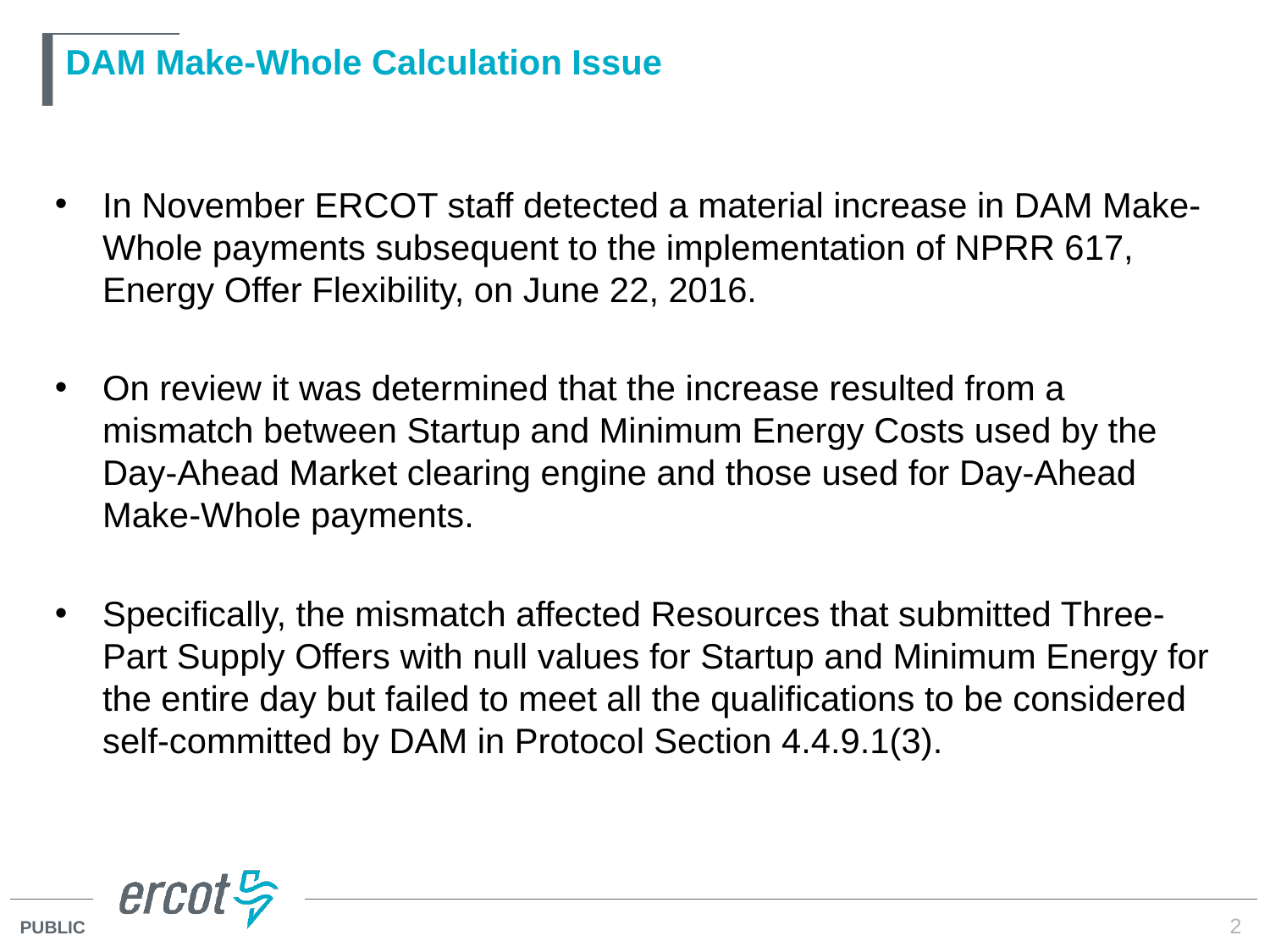

# DAM Make-Whole Calculation Issue
In November ERCOT staff detected a material increase in DAM Make-Whole payments subsequent to the implementation of NPRR 617, Energy Offer Flexibility, on June 22, 2016.

On review it was determined that the increase resulted from a mismatch between Startup and Minimum Energy Costs used by the Day-Ahead Market clearing engine and those used for Day-Ahead Make-Whole payments.

Specifically, the mismatch affected Resources that submitted Three-Part Supply Offers with null values for Startup and Minimum Energy for the entire day but failed to meet all the qualifications to be considered self-committed by DAM in Protocol Section 4.4.9.1(3).

2